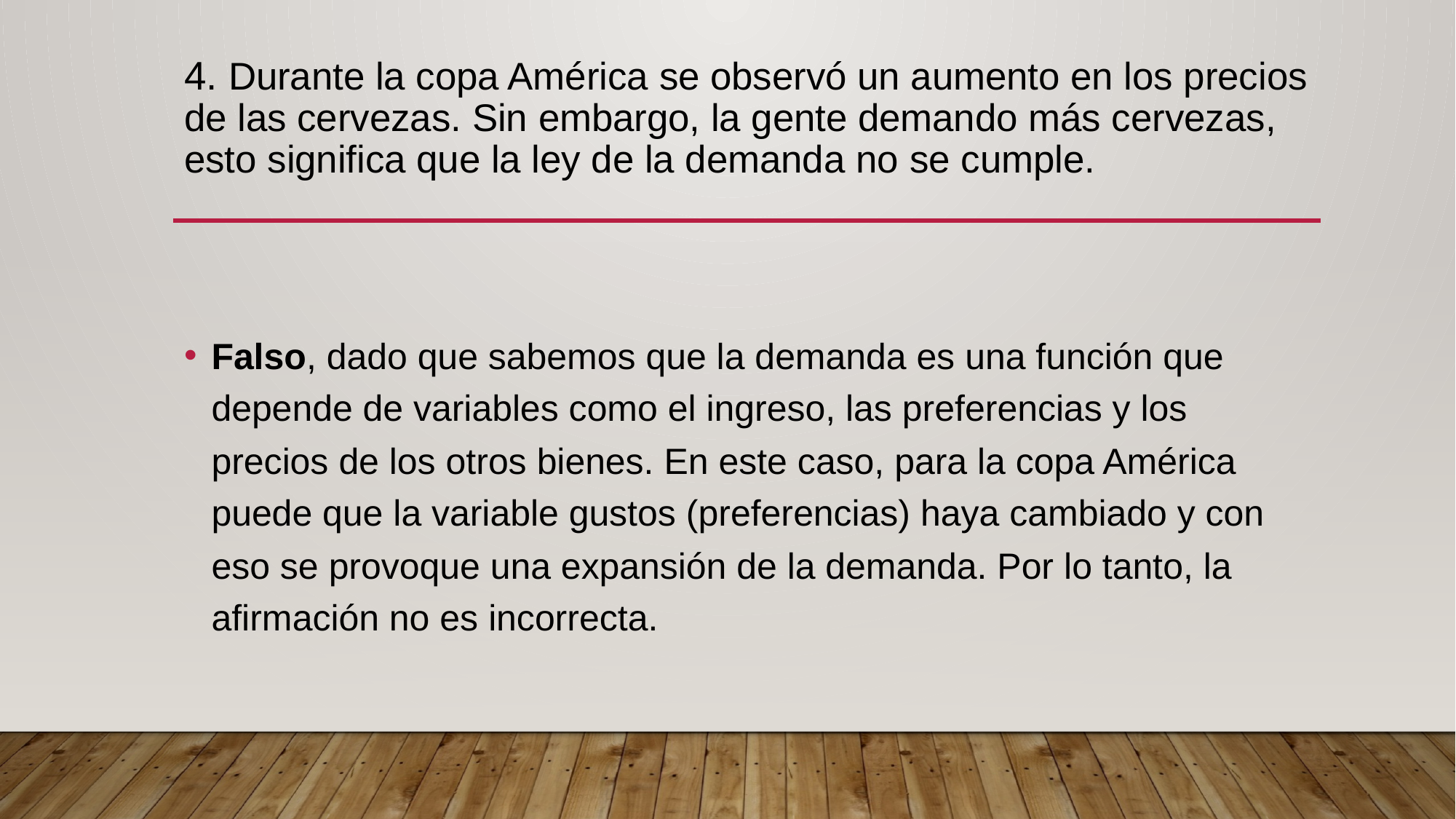

# 4. Durante la copa América se observó un aumento en los precios de las cervezas. Sin embargo, la gente demando más cervezas, esto significa que la ley de la demanda no se cumple.
Falso, dado que sabemos que la demanda es una función que depende de variables como el ingreso, las preferencias y los precios de los otros bienes. En este caso, para la copa América puede que la variable gustos (preferencias) haya cambiado y con eso se provoque una expansión de la demanda. Por lo tanto, la afirmación no es incorrecta.